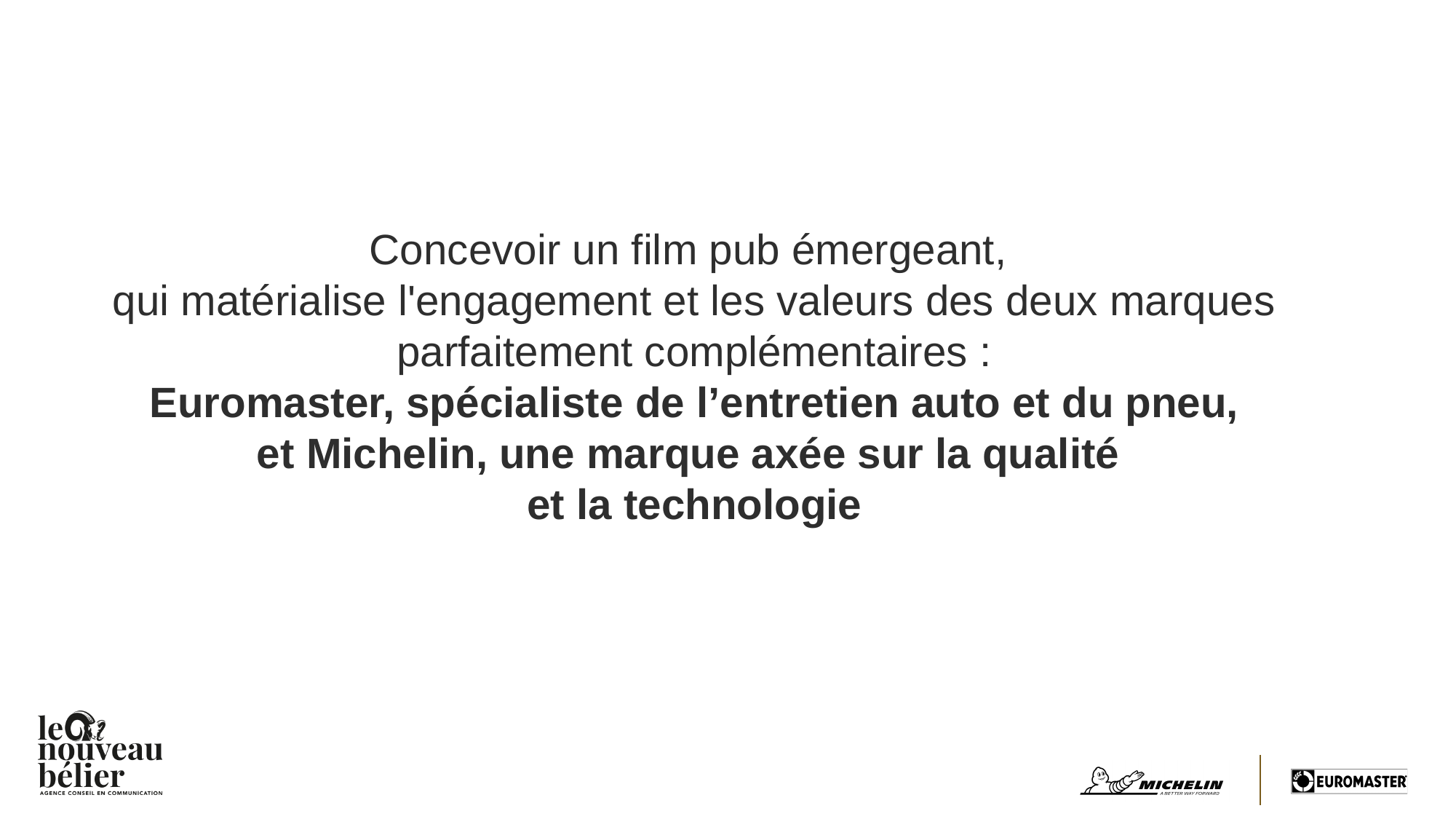

Concevoir un film pub émergeant,
qui matérialise l'engagement et les valeurs des deux marques parfaitement complémentaires :
 Euromaster, spécialiste de l’entretien auto et du pneu,
et Michelin, une marque axée sur la qualité
et la technologie